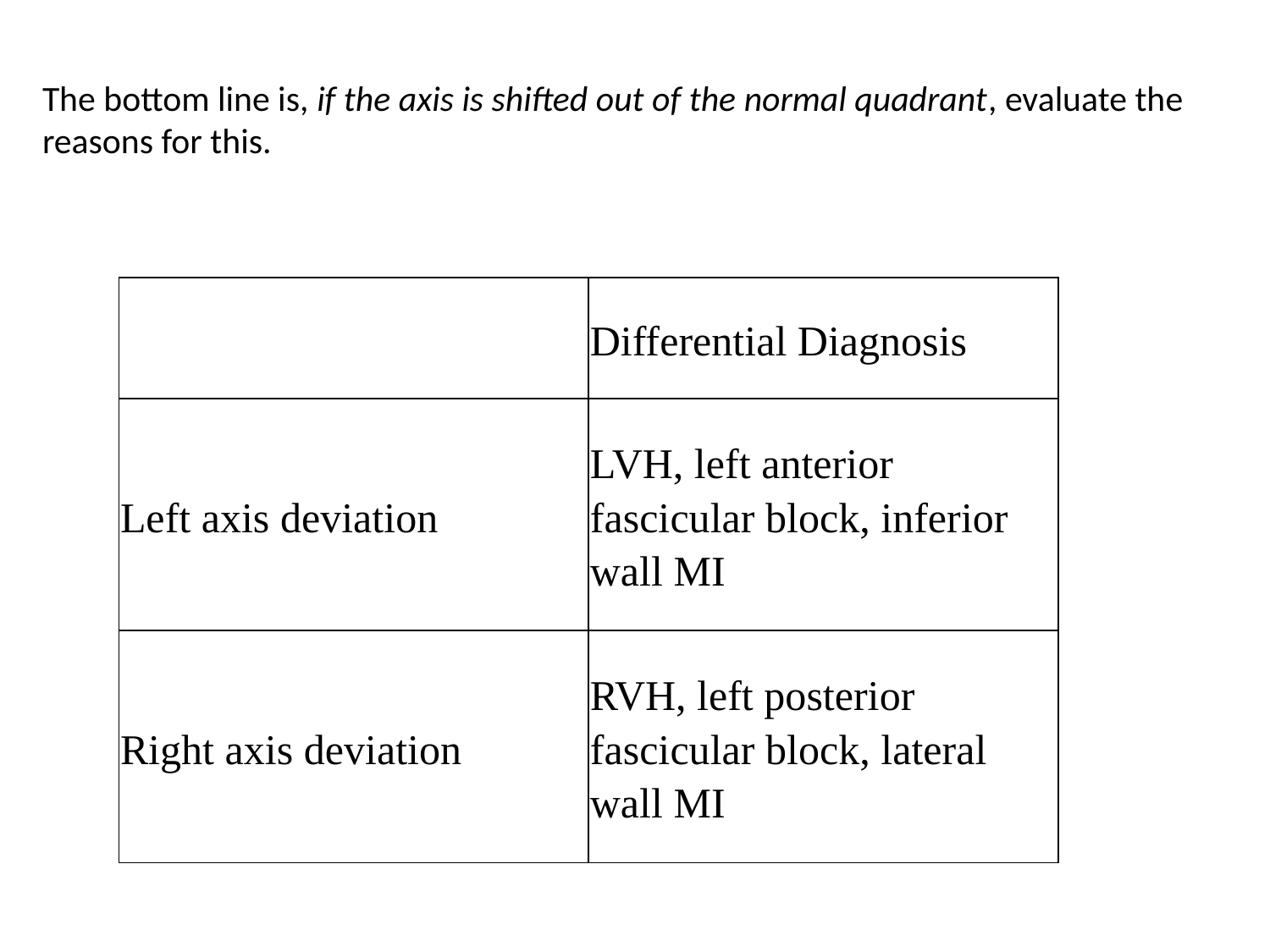

The bottom line is, if the axis is shifted out of the normal quadrant, evaluate the reasons for this.
|  | Differential Diagnosis |
| --- | --- |
| Left axis deviation | LVH, left anterior fascicular block, inferior wall MI |
| Right axis deviation | RVH, left posterior fascicular block, lateral wall MI |